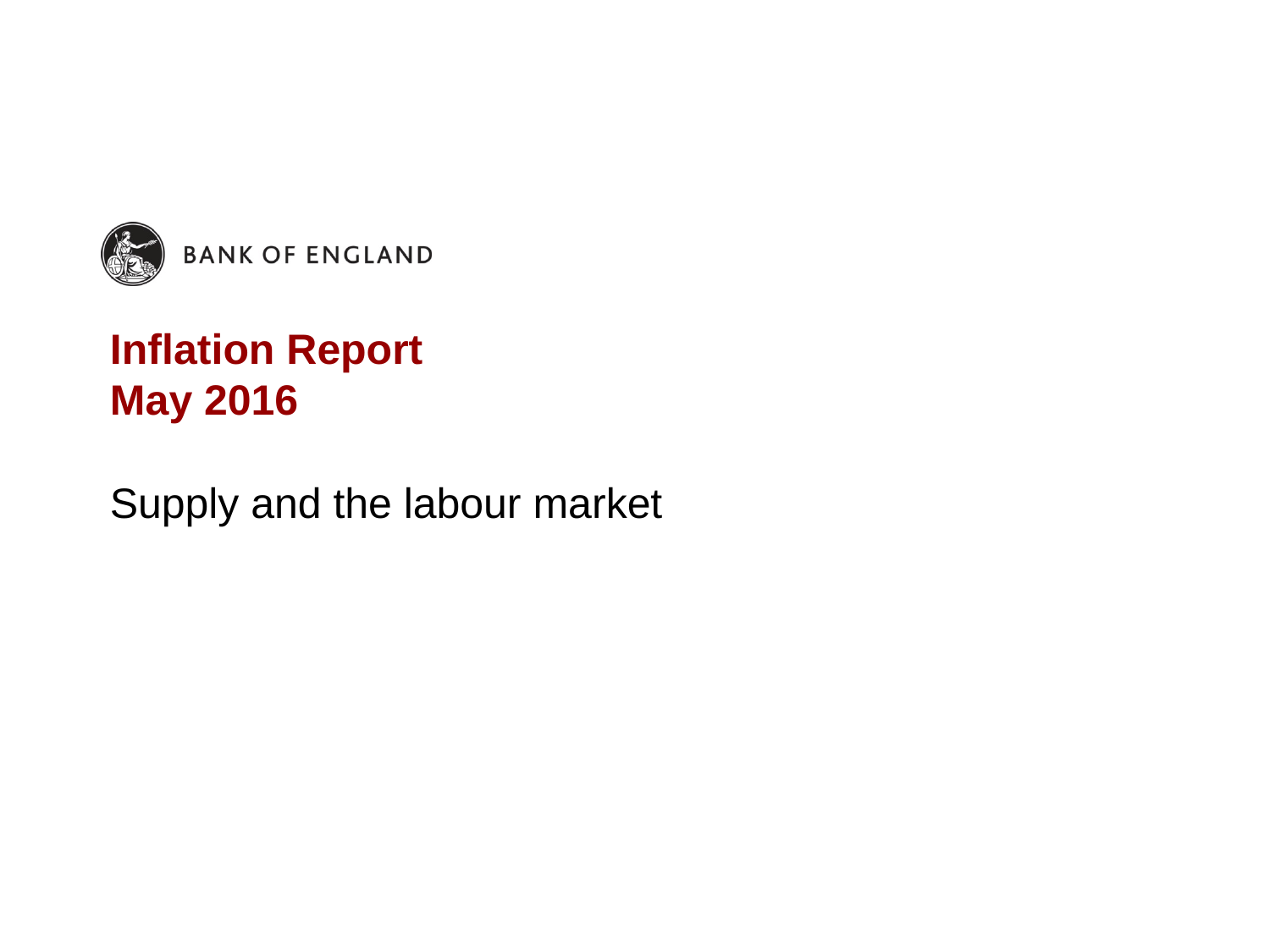

# Inflation Report May 2016
Supply and the labour market